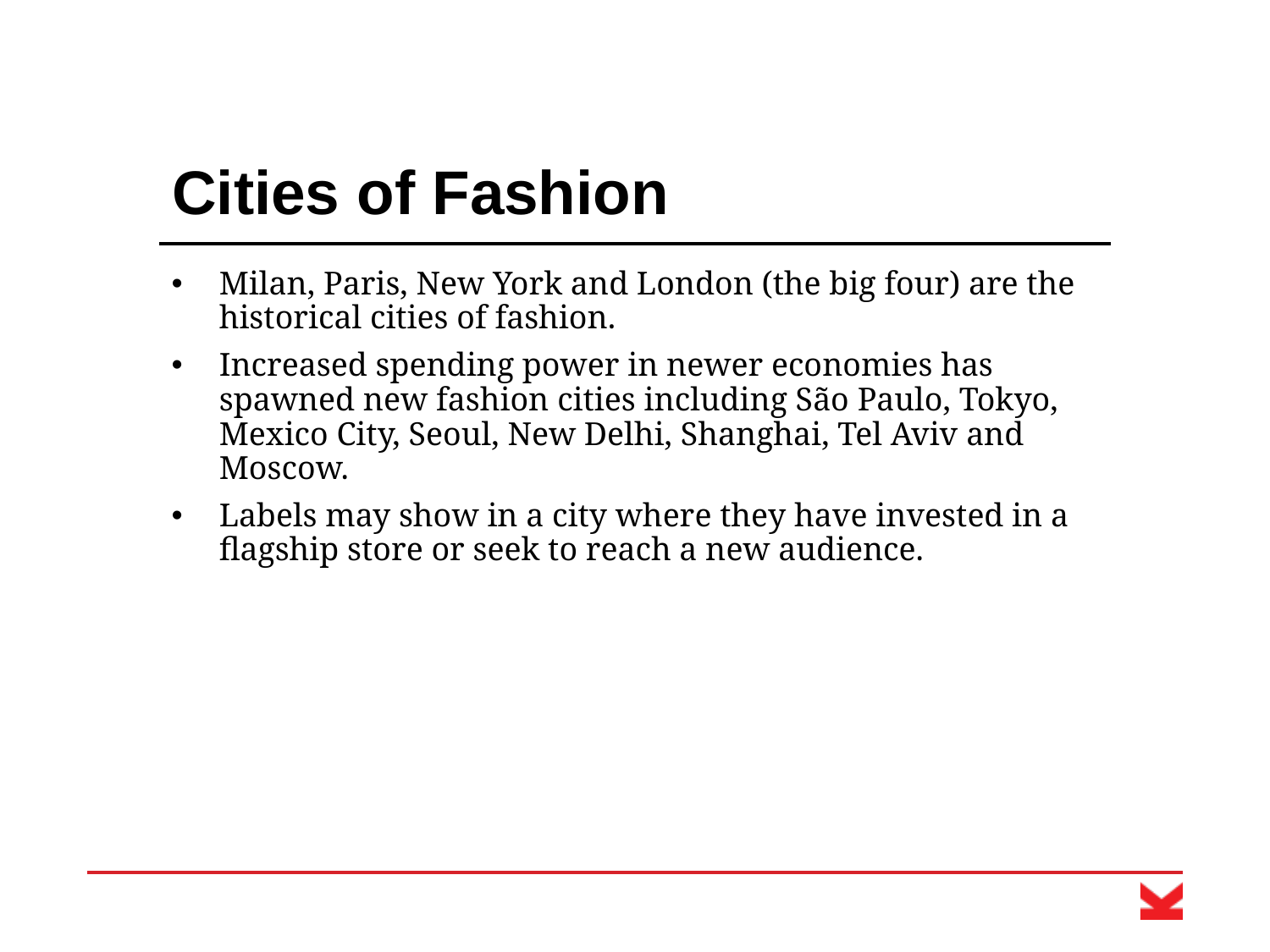

# Cities of Fashion
Milan, Paris, New York and London (the big four) are the historical cities of fashion.
Increased spending power in newer economies has spawned new fashion cities including São Paulo, Tokyo, Mexico City, Seoul, New Delhi, Shanghai, Tel Aviv and Moscow.
Labels may show in a city where they have invested in a flagship store or seek to reach a new audience.